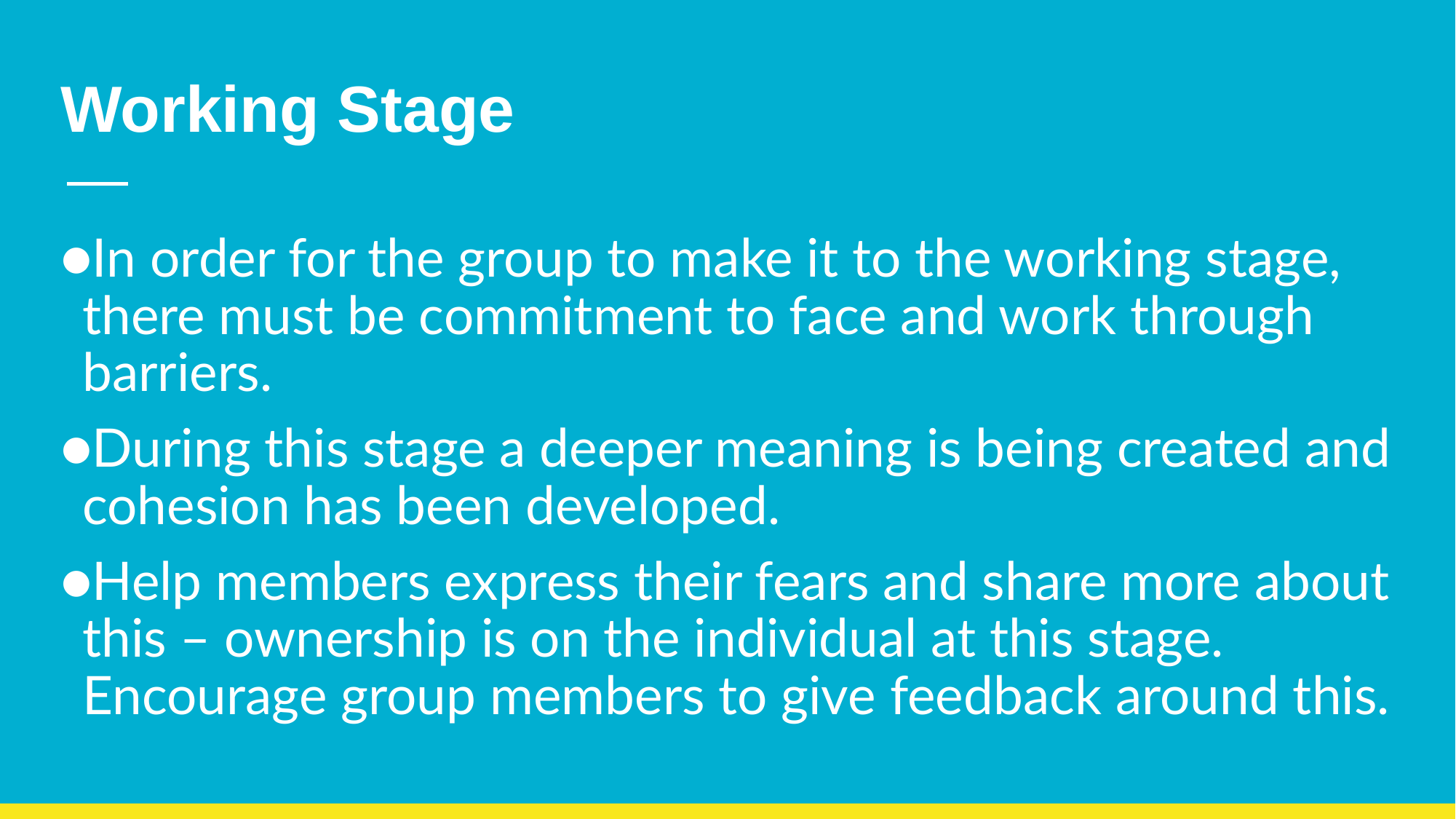

# Working Stage
In order for the group to make it to the working stage, there must be commitment to face and work through barriers.
During this stage a deeper meaning is being created and cohesion has been developed.
Help members express their fears and share more about this – ownership is on the individual at this stage. Encourage group members to give feedback around this.